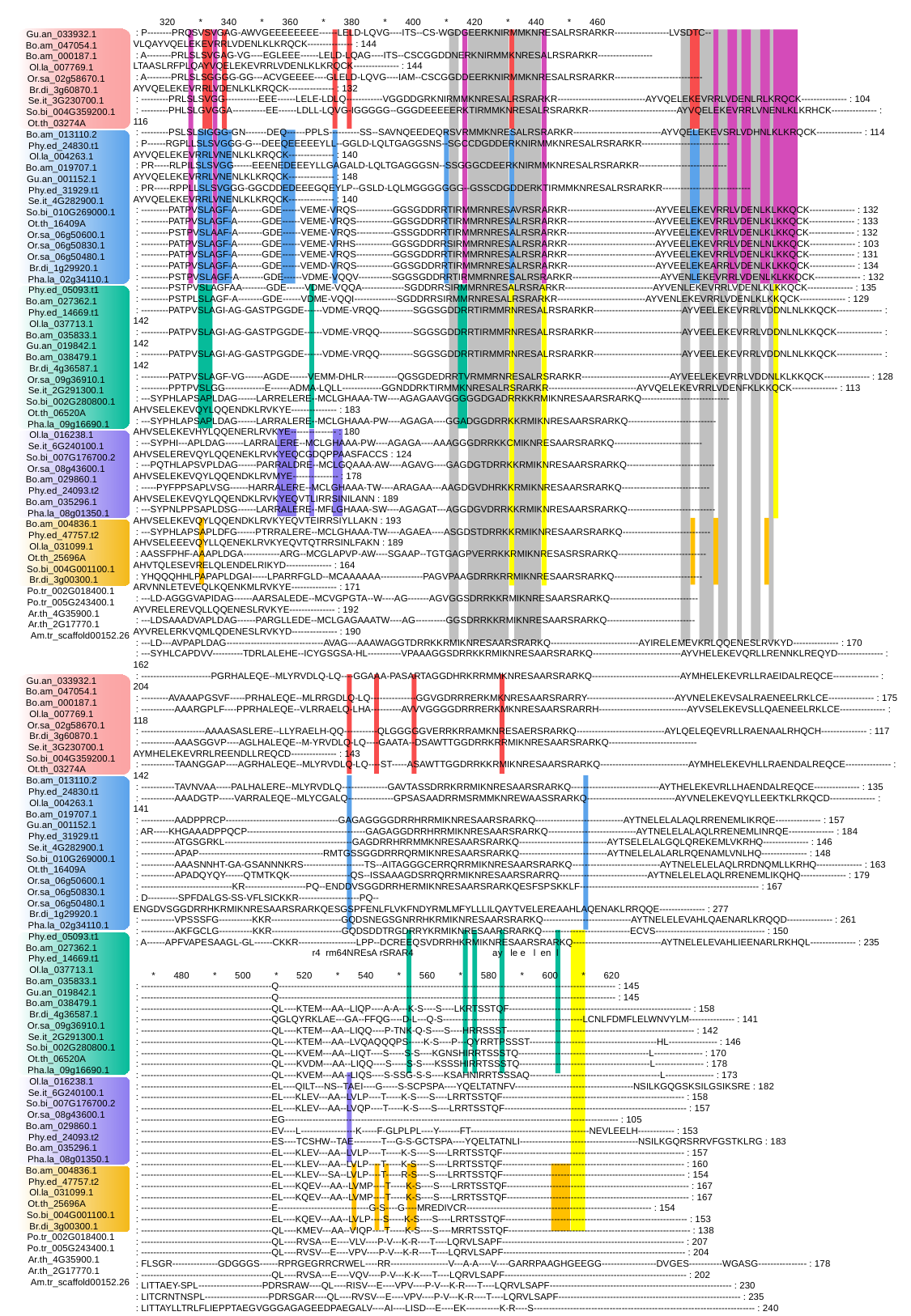

320         *       340         *       360         *       380         *       400         *       420         *       440         *       460
 : P--------PRQSVSVGAG-AWVGEEEEEEEE------LELD-LQVG----ITS--CS-WGDGEERKNIRMMKNRESALRSRARKR------------------LVSDTC--VLQAYVQELEKEVRRLVDENLKLKRQCK--------------- : 144
 : A--------PRLSLSVGAG-VG----EGLEEE------LELD-LQAG----ITS--CSCGGDDNERKNIRMMKNRESALRSRARKR------------------LTAASLRFPLQAYVQELEKEVRRLVDENLKLKRQCK--------------- : 144
 : A--------PRLSLSGGGG-GG---ACVGEEEE----GLELD-LQVG----IAM--CSCGGDDEERKNIRMMKNRESALRSRARKR-----------------------------AYVQELEKEVRRLVDENLKLKRQCK--------------- : 132
 : ---------PRLSLSVGG-----------EEE------LELE-LDLQ------------VGGDDGRKNIRMMKNRESALRSRARKR-----------------------------AYVQELEKEVRRLVDENLRLKRQCK--------------- : 104
 : ---------PHLSLGVGGA-----------EE------LDLL-LQVG-IGGGGG--GGGDEEEEERKTIRMMKNRESALRSRARKR-----------------------------AYVQELEKEVRRLVNENLKLKRHCK--------------- : 116
 : ---------PSLSLSIGGG-GN-------DEQ------PPLS----------SS--SAVNQEEDEQRSVRMMKNRESALRSRARKR-----------------------------AYVQELEKEVSRLVDHNLKLKRQCK--------------- : 114
 : P------RGPLLSLSVGGG-G---DEEQEEEEEYLL--GGLD-LQLTGAGGSNS--SGCCDGDDERKNIRMMKNRESALRSRARKR-----------------------------AYVQELEKEVRRLVNENLKLKRQCK--------------- : 140
 : PR-----RLPILSLSVGG------EEENEDEEEYLLGAGALD-LQLTGAGGGSN--SSGGGCDEERKNIRMMKNRESALRSRARKR-----------------------------AYVQELEKEVRRLVNENLKLKRQCK--------------- : 148
 : PR-----RPPLLSLSVGGG-GGCDDEDEEEGQEYLP--GSLD-LQLMGGGGGGG--GSSCDGDDERKTIRMMKNRESALRSRARKR-----------------------------AYVQELEKEVRRLVNENLKLKRQCK--------------- : 140
 : ---------PATPVSLAGF-A--------GDE------VEME-VRQS------------GGSGDDRRTIRMMRNRESAVRSRARKR-----------------------------AYVEELEKEVRRLVDENLKLKKQCK--------------- : 132
 : ---------PATPVSLAGF-A--------GDE------VEME-VRQS------------GGSGDDRRTIRMMRNRESALRSRARKR-----------------------------AYVEELEKEVRRLVDENLKLKKQCK--------------- : 133
 : ---------PSTPVSLAAF-A--------GDE------VEME-VRQS------------GSSGDDRRTIRMMRNRESALRSRARKR-----------------------------AYVEELEKEVRRLVDENLKLKKQCK--------------- : 132
 : ---------PATPVSLAGF-A--------GDE------VEME-VRHS------------GGSGDDRRSIRMMRNRESALRSRARKR-----------------------------AYVEELEKEVRRLVDENLNLKKQCK--------------- : 103
 : ---------PATPVSLAGF-A--------GDE------VEME-VRQS------------GGSGDDRRTIRMMRNRESALRSRARKR-----------------------------AYVEELEKEVRRLVDENLKLKKQCK--------------- : 131
 : ---------PATPVSLAGF-A--------GDE------VEMD-VRQS------------GGSGDDRRTIRMMRNRESALRSRARKR-----------------------------AYVEELEKEARRLVDENLKLKKQCK--------------- : 134
 : ---------PSTPVSLAGF-A--------GDE------VDME-VQQV-----------SGGSGDDRRTIRMMRNRESALRSRARKR-----------------------------AYVENLEKEVRRLVDENLKLKKQCK--------------- : 132
 : ---------PSTPVSLAGFAA--------GDE------VDME-VQQA--------------SGDDRRSIRMMRNRESALRSRARKR-----------------------------AYVENLEKEVRRLVDENLKLKKQCK--------------- : 135
 : ---------PSTPLSLAGF-A--------GDE------VDME-VQQI--------------SGDDRRSIRMMRNRESALRSRARKR-----------------------------AYVENLEKEVRRLVDENLKLKKQCK--------------- : 129
 : ---------PATPVSLAGI-AG-GASTPGGDE------VDME-VRQQ-----------SGGSGDDRRTIRMMRNRESALRSRARKR-----------------------------AYVEELEKEVRRLVDDNLNLKKQCK--------------- : 142
 : ---------PATPVSLAGI-AG-GASTPGGDE------VDME-VRQQ-----------SGGSGDDRRTIRMMRNRESALRSRARKR-----------------------------AYVEELEKEVRRLVDDNLNLKKQCK--------------- : 142
 : ---------PATPVSLAGI-AG-GASTPGGDE------VDME-VRQQ-----------SGGSGDDRRTIRMMRNRESALRSRARKR-----------------------------AYVEELEKEVRRLVDDNLNLKKQCK--------------- : 142
 : ---------PATPVSLAGF-VG------AGDE------VEMM-DHLR-----------QGSGDEDRRTVRMMRNRESALRSRARKR-----------------------------AYVEELEKEVRRLVDDNLKLKKQCK--------------- : 128
 : ---------PPTPVSLGG-------------E------ADMA-LQLL-------------GGNDDRKTIRMMKNRESALRSRARKR-----------------------------AYVQELEKEVRRLVDENFKLKKQCK--------------- : 113
 : ---SYPHLAPSAPLDAG------LARRELERE--MCLGHAAA-TW----AGAGAAVGGGGGDGADRRKKRMIKNRESAARSRARKQ-----------------------------AHVSELEKEVQYLQQENDKLRVKYE--------------- : 183
 : ---SYPHLAPSAPLDAG------LARRALERE--MCLGHAAA-PW----AGAGA----GGADGGDRRKKRMIKNRESAARSRARKQ-----------------------------AHVSELEKEVHYLQQENERLRVKYE--------------- : 180
 : ---SYPHI---APLDAG------LARRALERE--MCLGHAAA-PW----AGAGA----AAAGGGDRRKKCMIKNRESAARSRARKQ-----------------------------AHVSELEREVQYLQQENEKLRVKYEQCGDQPPAASFACCS : 124
 : ---PQTHLAPSVPLDAG------PARRALDRE--MCLGQAAA-AW----AGAVG----GAGDGTDRRKKRMIKNRESAARSRARKQ-----------------------------AHVSELEKEVQYLQQENDKLRVMYE--------------- : 178
 : -----PYFPPSAPLVSG------HARRALERE--MCLGHAAA-TW----ARAGAA---AAGDGVDHRKKRMIKNRESAARSRARKQ-----------------------------AHVSELEKEVQYLQQENDKLRVKYEQVTLIRRSINILANN : 189
 : ---SYPNLPPSAPLDSG------LARRALERE--MFLGHAAA-SW----AGAGAT---AGGDGVDRRKKRMIKNRESAARSRARKQ-----------------------------AHVSELEKEVQYLQQENDKLRVKYEQVTEIRRSIYLLAKN : 193
 : ---SYPHLAPSAPLDFG------PTRRALERE--MCLGHAAA-TW----AGAEA----ASGDSTDRRKKRMIKNRESAARSRARKQ-----------------------------AHVSELEEEVQYLLQENEKLRVKYEQVTQTRRSINLFAKN : 189
 : AASSFPHF-AAAPLDGA------------ARG--MCGLAPVP-AW----SGAAP--TGTGAGPVERRKKRMIKNRESASRSRARKQ-----------------------------AHVTQLESEVRELQLENDELRIKYD--------------- : 164
 : YHQQQHHLPAPAPLDGAI-----LPARRFGLD--MCAAAAAA--------------PAGVPAAGDRRKRRMIKNRESAARSRARKQ-----------------------------ARVNNLETEVEQLKQENKMLRVKYE--------------- : 171
 : ---LD-AGGGVAPIDAG------AARSALEDE--MCVGPGTA--W----AG-------AGVGGSDRRKKRMIKNRESAARSRARKQ-----------------------------AYVRELEREVQLLQQENESLRVKYE--------------- : 192
 : ---LDSAAADVAPLDAG------PARGLLEDE--MCLGAGAAATW----AG----------GGSDRRKKRMIKNRESAARSRARKQ-----------------------------AYVRELERKVQMLQDENESLRVKYD--------------- : 190
 : ---LD---AVPAPLDAG--------------------------------AVAG---AAAWAGGTDRRKKRMIKNRESAARSRARKQ-----------------------------AYIRELEMEVKRLQQENESLRVKYD--------------- : 170
 : ---SYHLCAPDVV----------TDRLALEHE--ICYGSGSA-HL-----------VPAAAGGSDRRKKRMIKNRESAARSRARKQ-----------------------------AYVHELEKEVQRLLRENNKLREQYD--------------- : 162
 : -----------------------PGRHALEQE--MLYRVDLQ-LQ----GGAAA-PASARTAGGDHRKRRMMKNRESAARSRARKQ-----------------------------AYMHELEKEVRLLRAEIDALREQCE--------------- : 204
 : ---------AVAAAPGSVF-----PRHALEQE--MLRRGDLQ-LQ---------------GGVGDRRRERKMKNRESAARSRARRY-----------------------------AYVNELEKEVSALRAENEELRKLCE--------------- : 175
 : -----------AAARGPLF----PPRHALEQE--VLRRAELQ-LHA----------AVVVGGGGDRRRERKMKNRESAARSRARRH-----------------------------AYVSELEKEVSLLQAENEELRKLCE--------------- : 118
 : ---------------------AAAASASLERE--LLYRAELH-QQ-----------QLGGGGGVERRKRRAMKNRESAERSRARKQ-----------------------------AYLQELEQEVRLLRAENAALRHQCH--------------- : 117
 : -----------AAASGGVP----AGLHALEQE--M-YRVDLQ-LQ----GAATA--DSAWTTGGDRRKRRMIKNRESAARSRARKQ-----------------------------AYMHELEKEVRRLREENDLLREQCD--------------- : 143
 : -----------TAANGGAP----AGRHALEQE--MLYRVDLQ-LQ----ST-----ASAWTTGGDRRKKRMIKNRESAARSRARKQ-----------------------------AYMHELEKEVHLLRAENDALREQCE--------------- : 142
 : -----------TAVNVAA-----PALHALERE--MLYRVDLQ---------------GAVTASSDRRKRRMIKNRESAARSRARKQ-----------------------------AYTHELEKEVRLLHAENDALREQCE--------------- : 135
 : -----------AAADGTP-----VARRALEQE--MLYCGALQ---------------GPSASAADRRMSRMMKNREWAASSRARKQ-----------------------------AYVNELEKEVQYLLEEKTKLRKQCD--------------- : 141
 : -----------AADPPRCP-------------------------------------GAGAGGGGDRRHRRMIKNRESAARSRARKQ-----------------------------AYTNELELALAQLRRENEMLIKRQE--------------- : 157
 : AR-----KHGAAADPPQCP---------------------------------------GAGAGGDRRHRRMIKNRESAARSRARKQ-----------------------------AYTNELELALAQLRRENEMLINRQE--------------- : 184
 : -----------ATGSGRKL------------------------------------------GAGDRRHRRMMKNRESAARSRARKQ-----------------------------AYTSELELALGQLQREKEMLVKRHQ--------------- : 146
 : -----------APAP-----------------------------------------RMTGSSGGDRRRQRMIKNRESAARSRARKQ-----------------------------AYTNELELALARLRQENAMLVNLHQ--------------- : 148
 : -----------AAASNNHT-GA-GSANNNKRS--------------------TS--AITAGGGCERRQRRMIKNRESAARSRARKQ-----------------------------AYTNELELELAQLRRDNQMLLKRHQ--------------- : 163
 : -----------APADQYQY------QTMTKQK--------------------QS--ISSAAAGDSRRQRRMIKNRESAARSRARRQ-----------------------------AYTNELELELAQLRRENEMLIKQHQ--------------- : 179
 : ------------------------------KR--------------------PQ--ENDDVSGGDRRHERMIKNRESAARSRARKQESFSPSKKLF----------------------------------------------------------- : 167
 : D----------SPFDALGS-SS-VFLSICKKR--------------------PQ--ENGDVSGGDRRHKRMIKNRESAARSRARKQESGSPFENLFLVKFNDYRMLMFYLLLILQAYTVELEREAAHLAQENAKLRRQQE--------------- : 277
 : -----------VPSSSFG-----------KKR-----------------------GQDSNEGSGNRRHKRMIKNRESAARSRARKQ-----------------------------AYTNELELEVAHLQAENARLKRQQD--------------- : 261
 : -----------AKFGCLG-----------KKR-----------------------GQDSDDTRGDRRYKRMIKNRESAARSRARKQ-----------------------------ECVS------------------------------------ : 150
 : A------APFVAPESAAGL-GL------CKKR-------------------LPP--DCREEQSVDRRHKRMIKNRESAARSRARKQ-----------------------------AYTNELELEVAHLIEENARLRKHQL--------------- : 235
                                                                    r4  rm64NREsA rSRAR4                              ay   le e   l  en  l

       *       480         *       500         *       520         *       540         *       560         *       580         *       600         *       620
 : -------------------------------------------Q--------------------------------------------------------------------------------------------------------------- : 145
 : -------------------------------------------Q--------------------------------------------------------------------------------------------------------------- : 145
 : -------------------------------------------QL----KTEM---AA--LIQP----A-A---K-S----S----LKRTSSTQF------------------------------------------------------------ : 158
 : -------------------------------------------QGLQYRKLAE---GA--FFQG----D-L---Q-S----------------------------------------------LCNLFDMFLELWNVYLM--------------- : 141
 : -------------------------------------------QL----KTEM---AA--LIQQ----P-TNK-Q-S----S----HRRSSST-------------------------------------------------------------- : 142
 : -------------------------------------------QL----KTEM---AA--LVQAQQQPS-----K-S----P---QYRRTPSSST------------------------------------------HL---------------- : 146
 : -------------------------------------------QL----KVEM---AA--LIQT----S-----S-S----KGNSHIRRTSSSTQ-------------------------------------------L---------------- : 170
 : -------------------------------------------QL----KVDM---AA--LIQQ----S-----S-S----KSSSHIRRTSSSTQ-------------------------------------------L---------------- : 178
 : -------------------------------------------QL----KVEM---AA--LIQS----S-SSG-S-S----KSAHNIRRTSSSAQ-------------------------------------------L---------------- : 173
 : -------------------------------------------EL----QILT---NS--TAEI----G-----S-SCPSPA----YQELTATNFV---------------------------------------NSILKGQGSKSILGSIKSRE : 182
 : -------------------------------------------EL----KLEV---AA--LVLP----T-----K-S----S----LRRTSSTQF------------------------------------------------------------ : 158
 : -------------------------------------------EL----KLEV---AA--LVQP----T-----K-S----S----LRRTSSTQF------------------------------------------------------------ : 157
 : -------------------------------------------EG-------------------------------------------------------------------------------------------------------------- : 105
 : -------------------------------------------EV----L------------------K-----F-GLPLPL----Y-------FT---------------------------------------NEVLEELH------------ : 153
 : -------------------------------------------ES----TCSHW--TAE---------T---G-S-GCTSPA----YQELTATNLI---------------------------------------NSILKGQRSRRVFGSTKLRG : 183
 : -------------------------------------------EL----KLEV---AA--LVLP----T-----K-S----S----LRRTSSTQF------------------------------------------------------------ : 157
 : -------------------------------------------EL----KLEV---AA--LVLP----T-----K-S----S----LRRTSSTQF------------------------------------------------------------ : 160
 : -------------------------------------------EL----KLEV---SA--LVLP----T-----R-S----S----LRRTSSTQF------------------------------------------------------------ : 154
 : -------------------------------------------EL----KQEV---AA--LVMP----T-----K-S----S----LRRTSSTQF------------------------------------------------------------ : 167
 : -------------------------------------------EL----KQEV---AA--LVMP----T-----K-S----S----LRRTSSTQF------------------------------------------------------------ : 167
 : -------------------------------------------E------------------------------G-S----G----MREDIVCR------------------------------------------------------------- : 154
 : -------------------------------------------EL----KQEV---AA--LVLP----S-----K-S----S----LRRTSSTQF------------------------------------------------------------ : 153
 : -------------------------------------------QL----KMEV---AA--VIQP----T-----K-S----S----MRRTSSTQF------------------------------------------------------------ : 138
 : -------------------------------------------QL----RVSA---E----VLV----P-V---K-R----T----LQRVLSAPF------------------------------------------------------------ : 207
 : -------------------------------------------QL----RVSV---E----VPV----P-V---K-R----T----LQRVLSAPF------------------------------------------------------------ : 204
 : FLSGR---------------GDGGGS------RPRGEGRRCRWEL----RR-------------------V---A-A----V----GARRPAAGHGEEGG------------------DVGES-----------WGASG---------------- : 178
 : -------------------------------------------QL----RVSA---E----VQV----P-V---K-K----T----LQRVLSAPF------------------------------------------------------------ : 202
 : LITTAEY-SPL---------------------PDRSRAW----QL----RISV---E----VPV----P-V---K-R----T----LQRVLSAPF------------------------------------------------------------ : 230
 : LITCRNTNSPL---------------------PDRSGAR----QL----RVSV---E----VPV----P-V---K-R----T----LQRVLSAPF------------------------------------------------------------ : 235
 : LITTAYLLTRLFLIEPPTAEGVGGGAGAGEEDPAEGALV----AI----LISD---E----EK-----------K-R----S------------------------------------------------------------------------- : 240
 : -------------------------------------------QL----KASV---E----APV----P-V---K-R----T----LKRVLSAPF------------------------------------------------------------ : 188
 : -------------------------------------------QL----RKTV---E----VPV----P-V---R-R----T----LQRVLSAPF------------------------------------------------------------ : 195
 : -------------------------------------------QL----RVSV---E----VPV----P-V---K-K----T----LQRMPSAPF------------------------------------------------------------ : 216
 : -------------------------------------------QL----RVSV---E----VAV----PIV---R-K----T----LQRMPSAPF------------------------------------------------------------ : 215
 : -------------------------------------------QV-------------------------------------------------------------------------------------------------------------- : 172
 : -------------------------------------------EL----KGAM---E----VQV----P-V---K-R----T----LQRVFSAPF------------------------------------------------------------ : 186
 : -------------------------------------------EL----KAAA---AA--EAPA----P-V---K-K----R----LQRASSASF------------------------------------------------------------ : 230
 : -------------------------------------------EL----KEAA---E------A----P-A---K-K----A-NQRLQRTSSATF------------------------------------------------------------ : 200
 : -------------------------------------------EL----KVAA---E----VAA----P-ATATS-R----A-PQLLRRTSSAPL------------------------------------------------------------ : 148
 : -------------------------------------------QL----KAAAAEAEA--EAAA----A-A---A-A----A----KKPTSSATF------------------------------------------------------------ : 146
 : -------------------------------------------EL----KAAA---EV----------P-V---K-K----T----LQRVSSAQF------------------------------------------------------------ : 165
 : -------------------------------------------ET----SILR---EV----------L-K---S-K--EHL----KTKINTKTFFKKRRSLRLLLRRSSSKVLDRRVLIPVSY---------LW-------------------- : 197
 : -------------------------------------------EV----RFTF-------------------------------------TSCDF------------------------TP-------------WLA------------------ : 151
 : -------------------------------------------EL----RGAA---E----APA----S-V---K-R----T----LQRVWSAPF------------------------------------------------------------ : 165
 : -------------------------------------------EL----NVRL---AM--AAQD----P-E---RPP----S----VQRCRSAPP------------------------------------------------------------ : 184
 : -------------------------------------------VL----NVRQRT-AM--AAQV----P-D---R-P----S----VQRCRSAPP------------------------------------------------------------ : 212
 : -------------------------------------------EL----NVRL---AM--AAPQ----V-----H-T----A----GQRCRSAPPG-----------------LD--LSLGES------------------------------EQ : 182
 : -------------------------------------------EL----NVRL---AM--PVQV----P-N---R-L----S----VQRCRSAPL------------------------------------------------------------ : 174
 : -------------------------------------------DL----NARL---AM--EAQV----P-D---R-S----T----LQRCRSAPA-----------------------------------------------------------P : 190
 : -------------------------------------------EL----NLRL---AMSSSAQV----P-AHYSS-T----S----LQRCRSAPP------------------------------------------------------------ : 210
 : ----------------------------------------------------------------------------------------------------------------------------------------------------------- :   -
 : -------------------------------------------RF----LAAA-------PAQL----P-K---K-N----T----LYRTSTAPF------------------------------------------------------------ : 301
 : -------------------------------------------QL----KMAA---A----IQQ----P-K---K-N----T----LQRSSTAPF------------------------------------------------------------ : 285
 : --------------------------------------------------------------------P-----H----------------SSTF------------------------------------------------------------ : 156
 : -------------------------------------------TF----ANPT---AA--FQHGK---T-----KPA----T----LRRSTTAPF------------------------------------------------------------ : 262

 Gu.an_033932.1
 Bo.am_047054.1
 Bo.am_000187.1
 Ol.la_007769.1
 Or.sa_02g58670.1
 Br.di_3g60870.1
 Se.it_3G230700.1
 So.bi_004G359200.1
 Ot.th_03274A
 Bo.am_013110.2
 Phy.ed_24830.t1
 Ol.la_004263.1
 Bo.am_019707.1
 Gu.an_001152.1
 Phy.ed_31929.t1
 Se.it_4G282900.1
 So.bi_010G269000.1
 Ot.th_16409A
 Or.sa_06g50600.1
 Or.sa_06g50830.1
 Or.sa_06g50480.1
 Br.di_1g29920.1
 Pha.la_02g34110.1
 Phy.ed_05093.t1
 Bo.am_027362.1
 Phy.ed_14669.t1
 Ol.la_037713.1
 Bo.am_035833.1
 Gu.an_019842.1
 Bo.am_038479.1
 Br.di_4g36587.1
 Or.sa_09g36910.1
 Se.it_2G291300.1
 So.bi_002G280800.1
 Ot.th_06520A
 Pha.la_09g16690.1
 Ol.la_016238.1
 Se.it_6G240100.1
 So.bi_007G176700.2
 Or.sa_08g43600.1
 Bo.am_029860.1
 Phy.ed_24093.t2
 Bo.am_035296.1
 Pha.la_08g01350.1
 Bo.am_004836.1
 Phy.ed_47757.t2
 Ol.la_031099.1
 Ot.th_25696A
 So.bi_004G001100.1
 Br.di_3g00300.1
 Po.tr_002G018400.1
 Po.tr_005G243400.1
 Ar.th_4G35900.1
 Ar.th_2G17770.1
 Am.tr_scaffold00152.26

 Gu.an_033932.1
 Bo.am_047054.1
 Bo.am_000187.1
 Ol.la_007769.1
 Or.sa_02g58670.1
 Br.di_3g60870.1
 Se.it_3G230700.1
 So.bi_004G359200.1
 Ot.th_03274A
 Bo.am_013110.2
 Phy.ed_24830.t1
 Ol.la_004263.1
 Bo.am_019707.1
 Gu.an_001152.1
 Phy.ed_31929.t1
 Se.it_4G282900.1
 So.bi_010G269000.1
 Ot.th_16409A
 Or.sa_06g50600.1
 Or.sa_06g50830.1
 Or.sa_06g50480.1
 Br.di_1g29920.1
 Pha.la_02g34110.1
 Phy.ed_05093.t1
 Bo.am_027362.1
 Phy.ed_14669.t1
 Ol.la_037713.1
 Bo.am_035833.1
 Gu.an_019842.1
 Bo.am_038479.1
 Br.di_4g36587.1
 Or.sa_09g36910.1
 Se.it_2G291300.1
 So.bi_002G280800.1
 Ot.th_06520A
 Pha.la_09g16690.1
 Ol.la_016238.1
 Se.it_6G240100.1
 So.bi_007G176700.2
 Or.sa_08g43600.1
 Bo.am_029860.1
 Phy.ed_24093.t2
 Bo.am_035296.1
 Pha.la_08g01350.1
 Bo.am_004836.1
 Phy.ed_47757.t2
 Ol.la_031099.1
 Ot.th_25696A
 So.bi_004G001100.1
 Br.di_3g00300.1
 Po.tr_002G018400.1
 Po.tr_005G243400.1
 Ar.th_4G35900.1
 Ar.th_2G17770.1
 Am.tr_scaffold00152.26

Figure S2 Protein sequence alignment of the FD family members in bamboo and its related species.